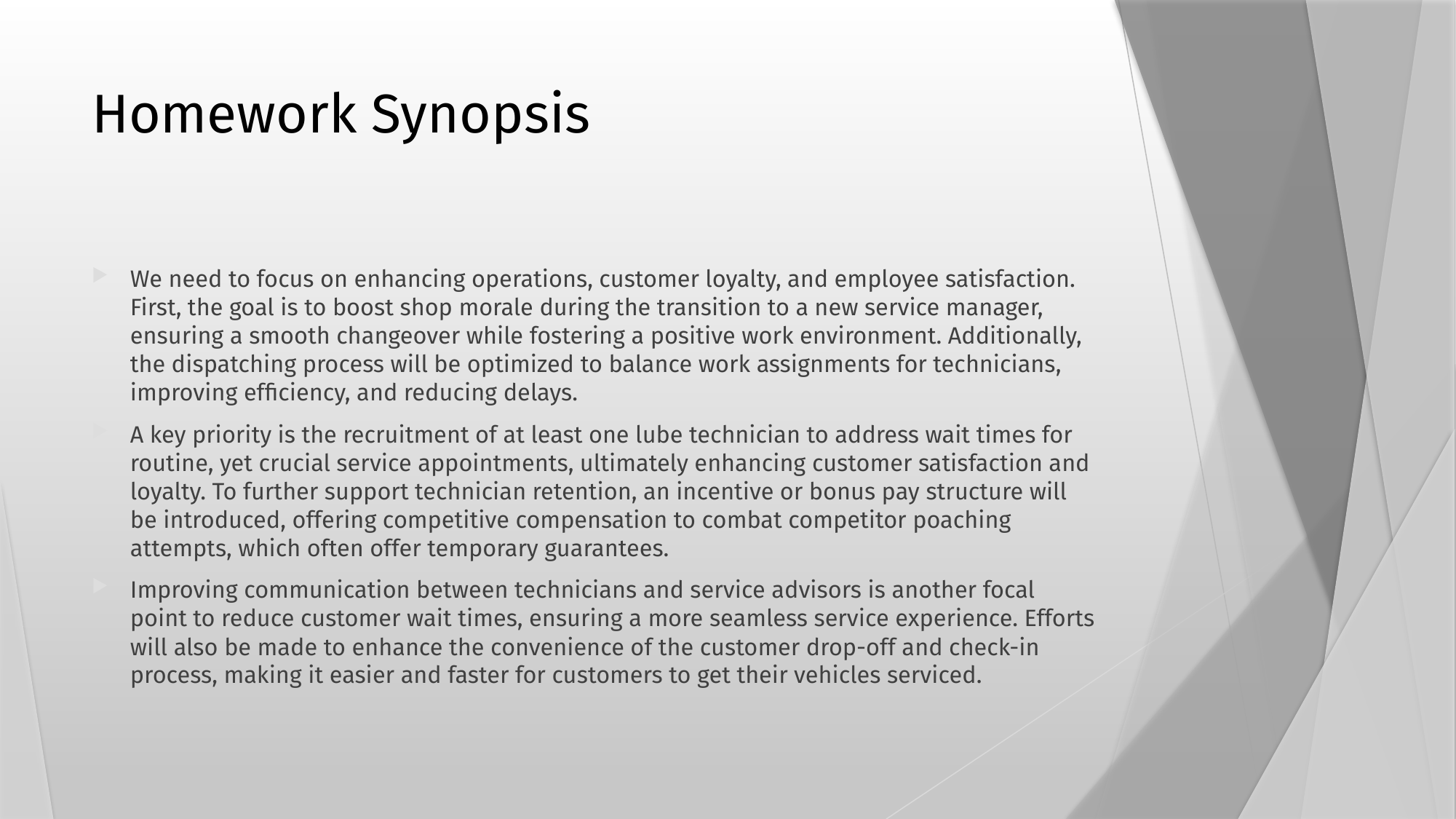

# Homework Synopsis
We need to focus on enhancing operations, customer loyalty, and employee satisfaction. First, the goal is to boost shop morale during the transition to a new service manager, ensuring a smooth changeover while fostering a positive work environment. Additionally, the dispatching process will be optimized to balance work assignments for technicians, improving efficiency, and reducing delays.
A key priority is the recruitment of at least one lube technician to address wait times for routine, yet crucial service appointments, ultimately enhancing customer satisfaction and loyalty. To further support technician retention, an incentive or bonus pay structure will be introduced, offering competitive compensation to combat competitor poaching attempts, which often offer temporary guarantees.
Improving communication between technicians and service advisors is another focal point to reduce customer wait times, ensuring a more seamless service experience. Efforts will also be made to enhance the convenience of the customer drop-off and check-in process, making it easier and faster for customers to get their vehicles serviced.